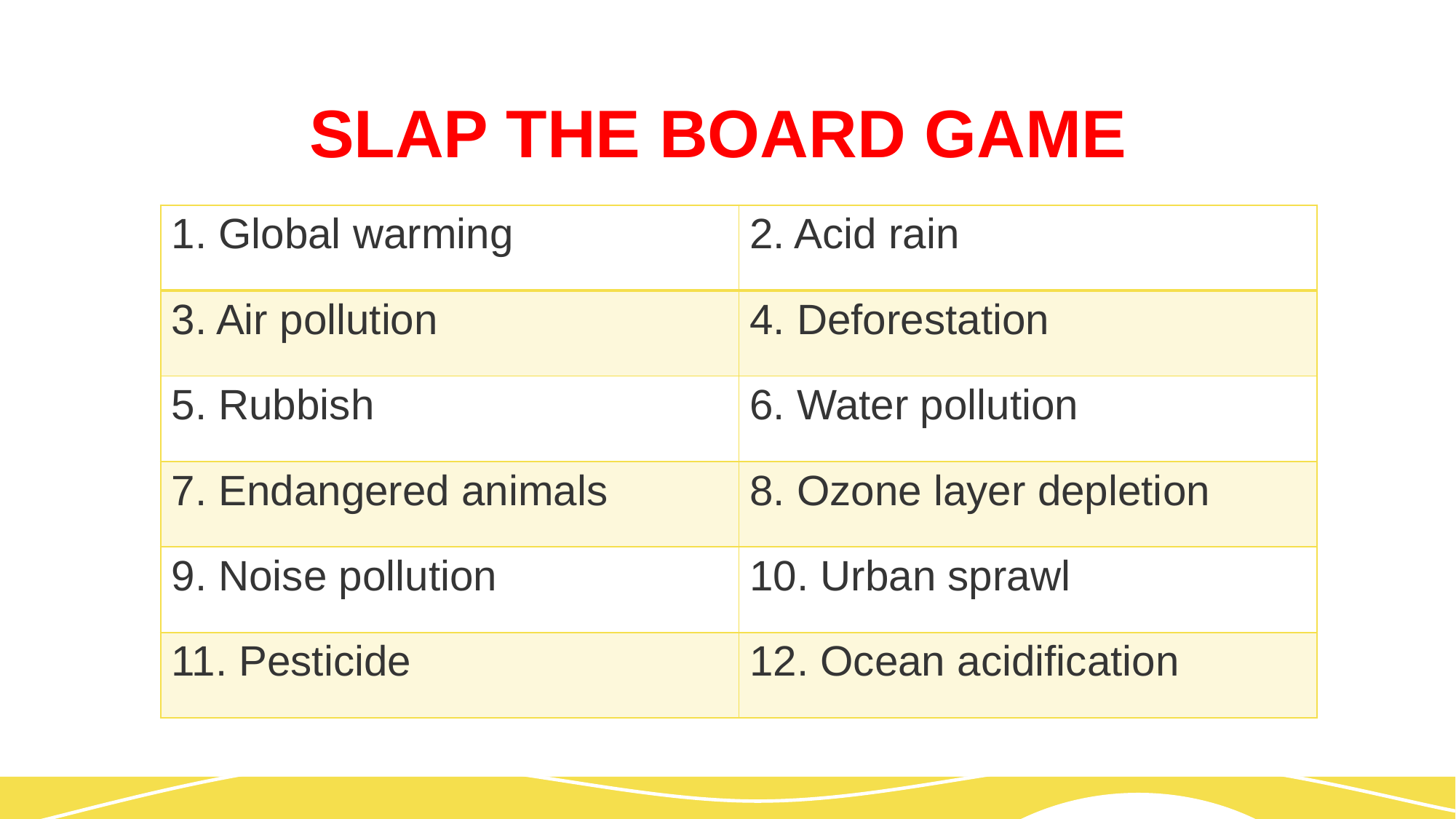

# SLAP THE BOARD GAME
| 1. Global warming | 2. Acid rain |
| --- | --- |
| 3. Air pollution | 4. Deforestation |
| 5. Rubbish | 6. Water pollution |
| 7. Endangered animals | 8. Ozone layer depletion |
| 9. Noise pollution | 10. Urban sprawl |
| 11. Pesticide | 12. Ocean acidification |